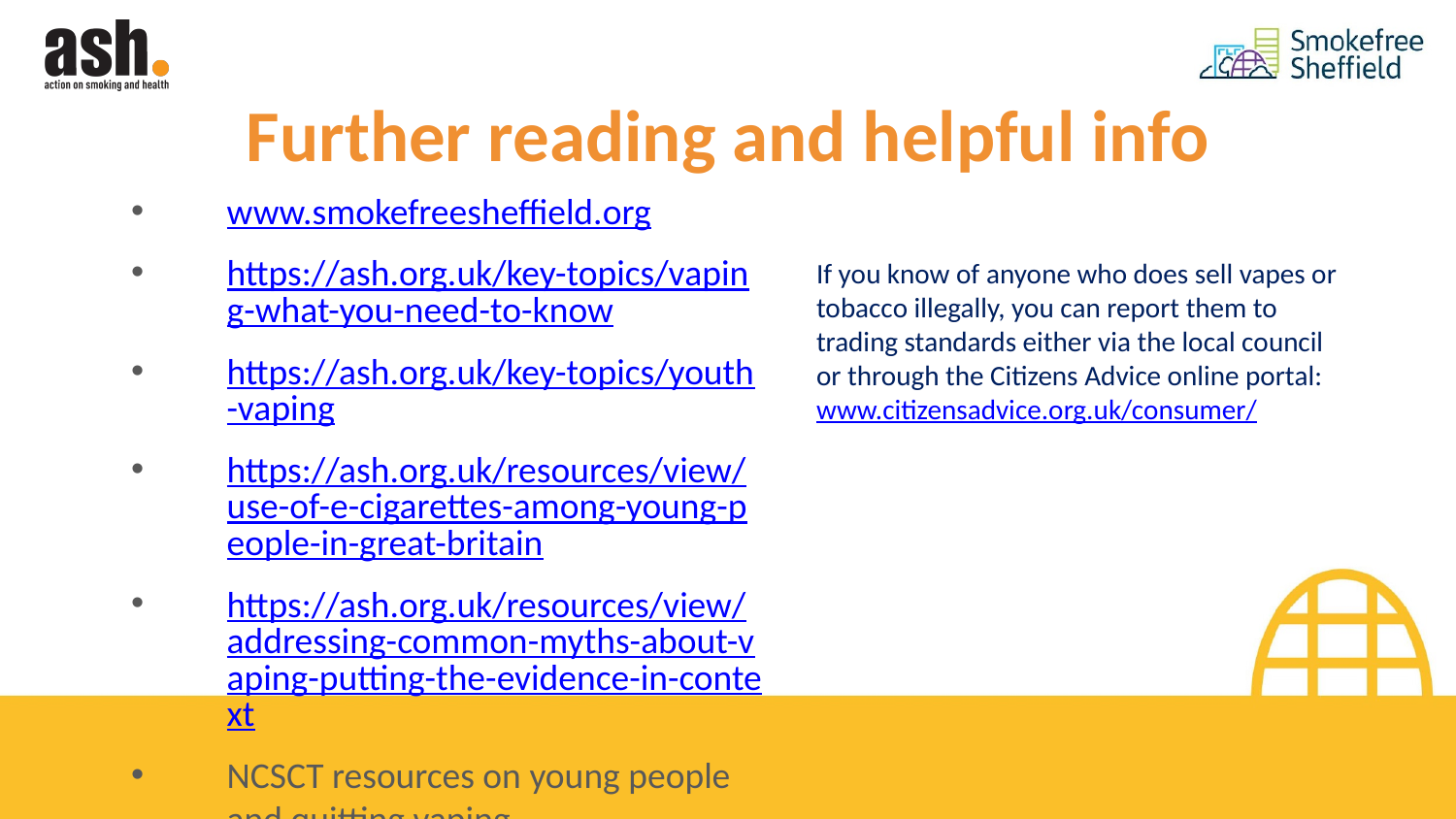

# Further reading and helpful info
www.smokefreesheffield.org
https://ash.org.uk/key-topics/vaping-what-you-need-to-know
https://ash.org.uk/key-topics/youth-vaping
https://ash.org.uk/resources/view/use-of-e-cigarettes-among-young-people-in-great-britain
https://ash.org.uk/resources/view/addressing-common-myths-about-vaping-putting-the-evidence-in-context
NCSCT resources on young people and quitting vaping https://www.ncsct.co.uk/publications/young-people-stopping-vaping
Vapes | FRANK (talktofrank.com)
https://www.gov.uk/government/publications/nicotine-vaping-in-england-2022-evidence-update

If you know of anyone who does sell vapes or tobacco illegally, you can report them to trading standards either via the local council or through the Citizens Advice online portal: www.citizensadvice.org.uk/consumer/